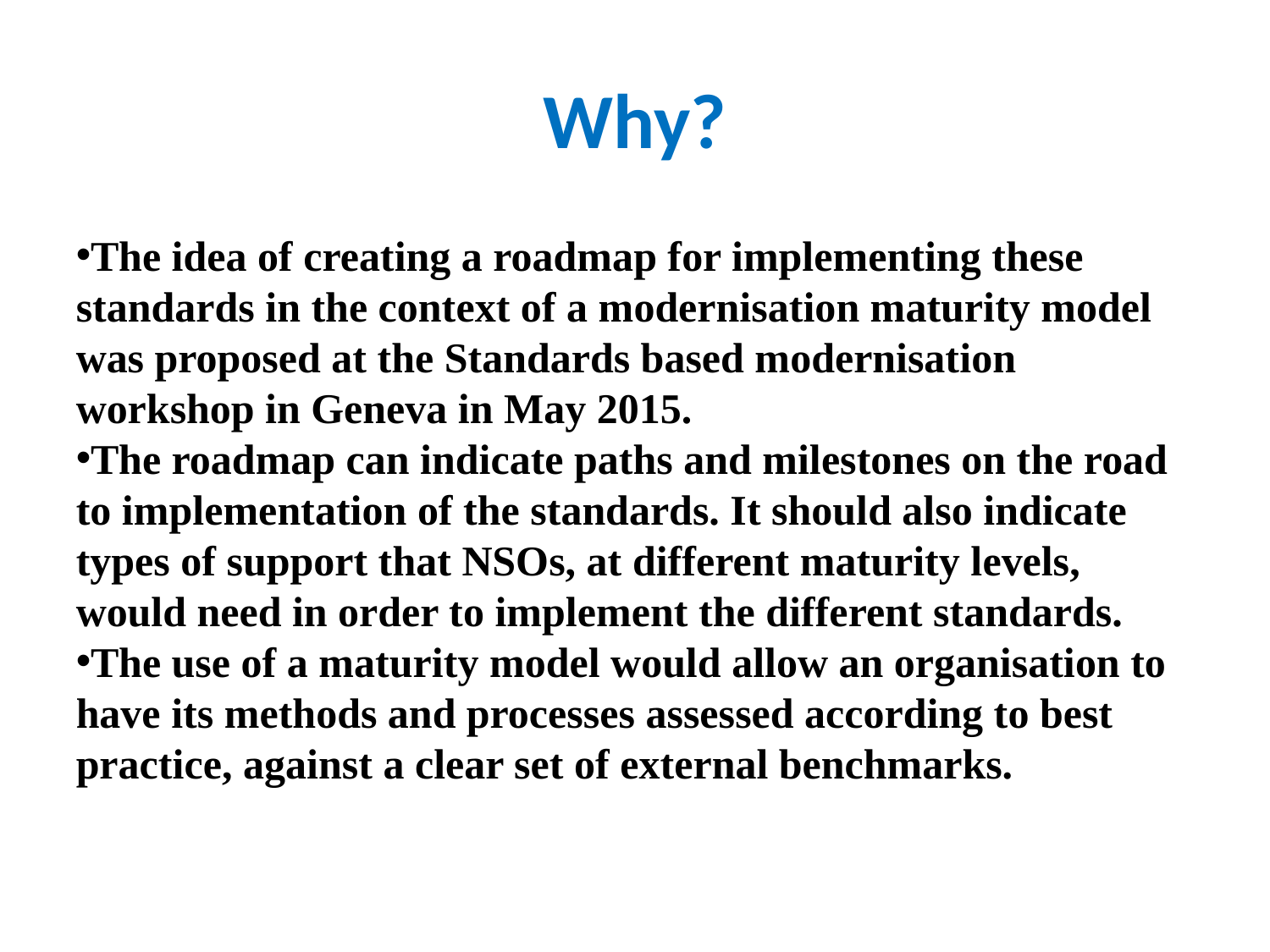

Why?
The idea of creating a roadmap for implementing these standards in the context of a modernisation maturity model was proposed at the Standards based modernisation workshop in Geneva in May 2015.
The roadmap can indicate paths and milestones on the road to implementation of the standards. It should also indicate types of support that NSOs, at different maturity levels, would need in order to implement the different standards.
The use of a maturity model would allow an organisation to have its methods and processes assessed according to best practice, against a clear set of external benchmarks.